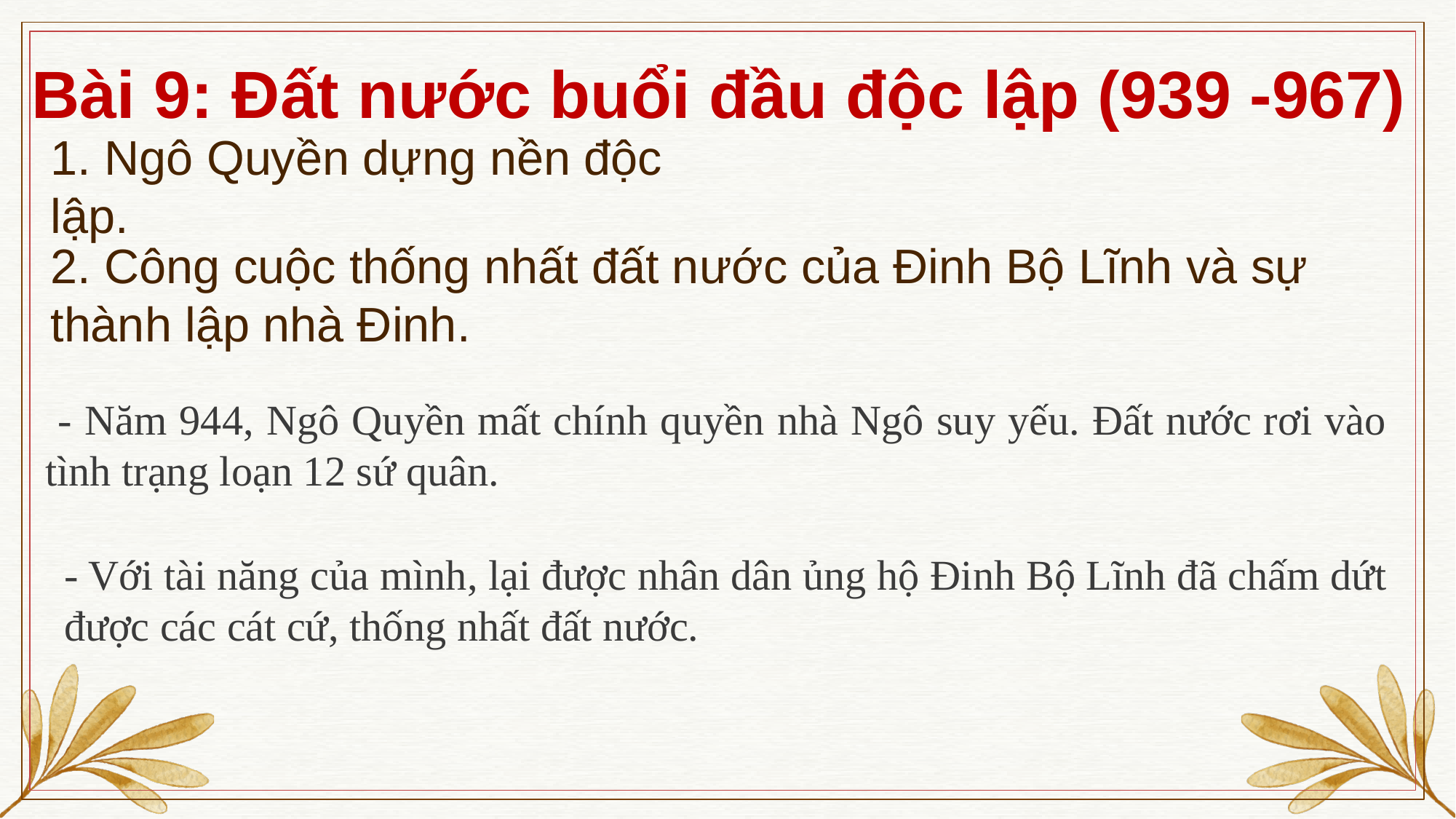

Bài 9: Đất nước buổi đầu độc lập (939 -967)
1. Ngô Quyền dựng nền độc lập.
2. Công cuộc thống nhất đất nước của Đinh Bộ Lĩnh và sự thành lập nhà Đinh.
 - Năm 944, Ngô Quyền mất chính quyền nhà Ngô suy yếu. Đất nước rơi vào tình trạng loạn 12 sứ quân.
- Với tài năng của mình, lại được nhân dân ủng hộ Đinh Bộ Lĩnh đã chấm dứt được các cát cứ, thống nhất đất nước.